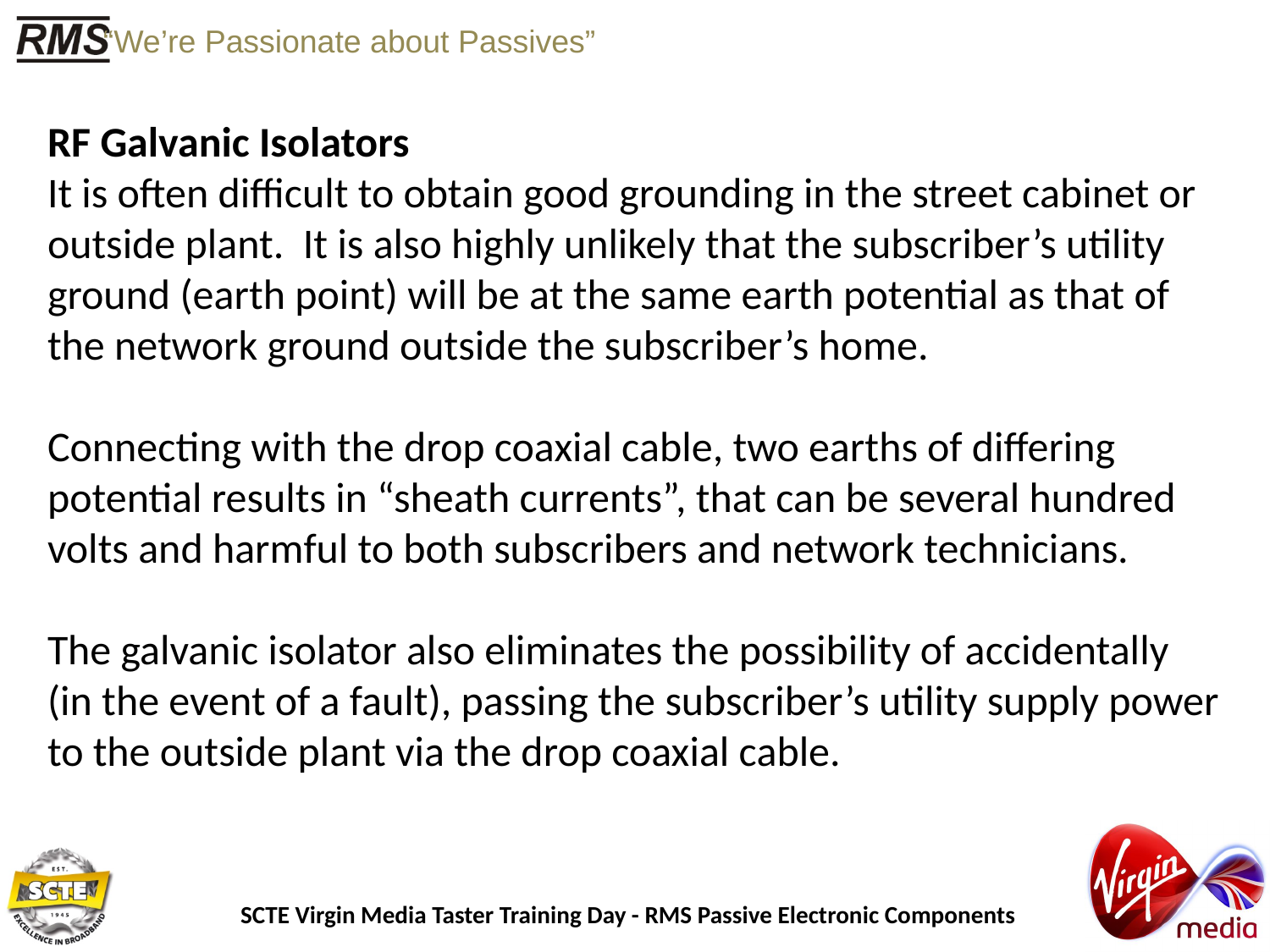

RF Galvanic Isolators
It is often difficult to obtain good grounding in the street cabinet or outside plant.  It is also highly unlikely that the subscriber’s utility ground (earth point) will be at the same earth potential as that of the network ground outside the subscriber’s home.

Connecting with the drop coaxial cable, two earths of differing potential results in “sheath currents”, that can be several hundred volts and harmful to both subscribers and network technicians.

The galvanic isolator also eliminates the possibility of accidentally (in the event of a fault), passing the subscriber’s utility supply power to the outside plant via the drop coaxial cable.